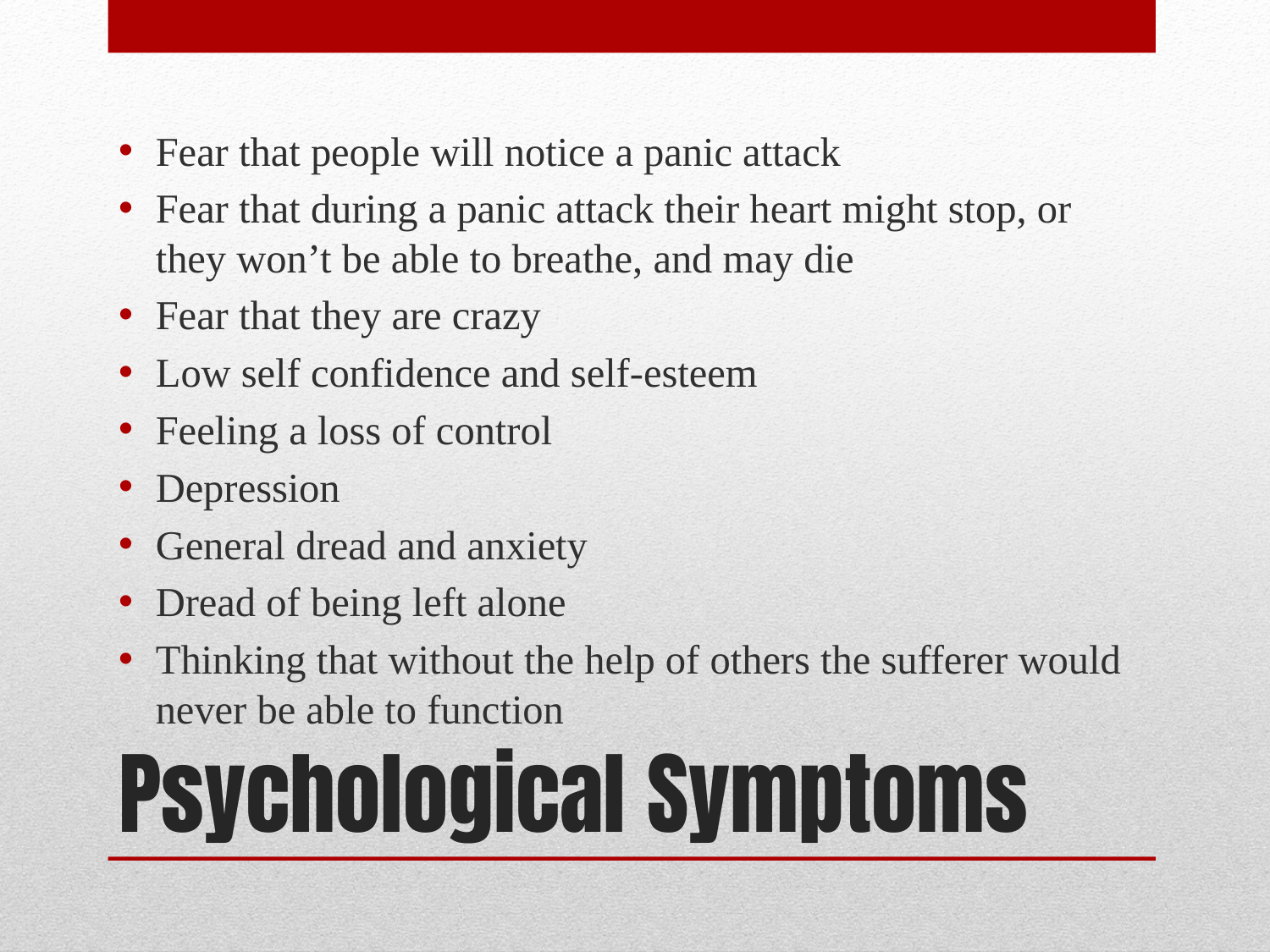

Fear that people will notice a panic attack
Fear that during a panic attack their heart might stop, or they won’t be able to breathe, and may die
Fear that they are crazy
Low self confidence and self-esteem
Feeling a loss of control
Depression
General dread and anxiety
Dread of being left alone
Thinking that without the help of others the sufferer would never be able to function
# Psychological Symptoms